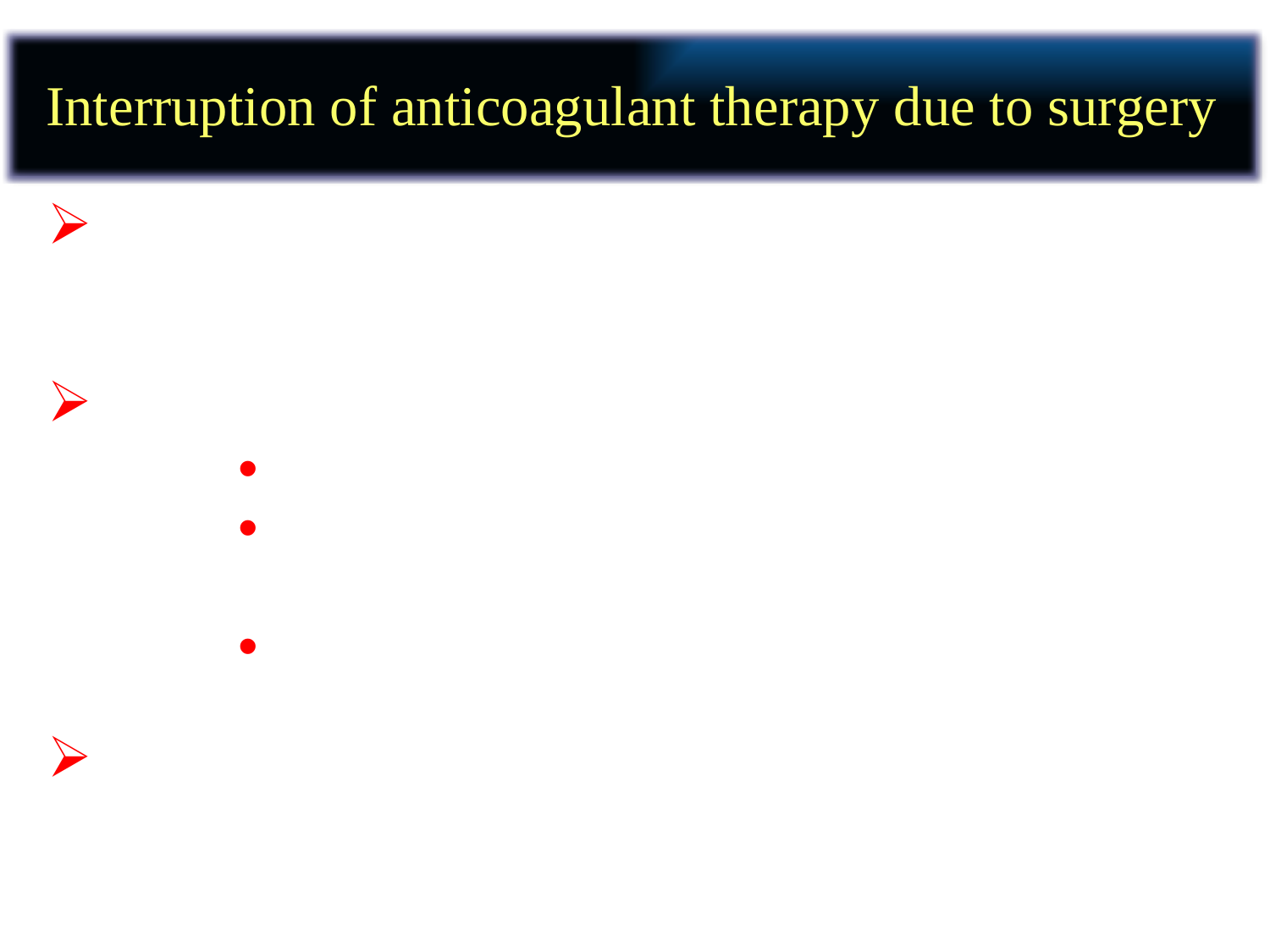

Interruption of anticoagulant therapy due to surgery
 10% of patients receiving OAC require treatment interruption for surgery/invasive procedures each year

 Due to long half-life of VKAs:
Discontinue 5 days before major procedure
Bridging therapy if moderate/high thromboembolic risk
Additional costs, incovenience, and risk

 NOACs have shorter half-lives and more predictable anticoagulant effects than VKAs